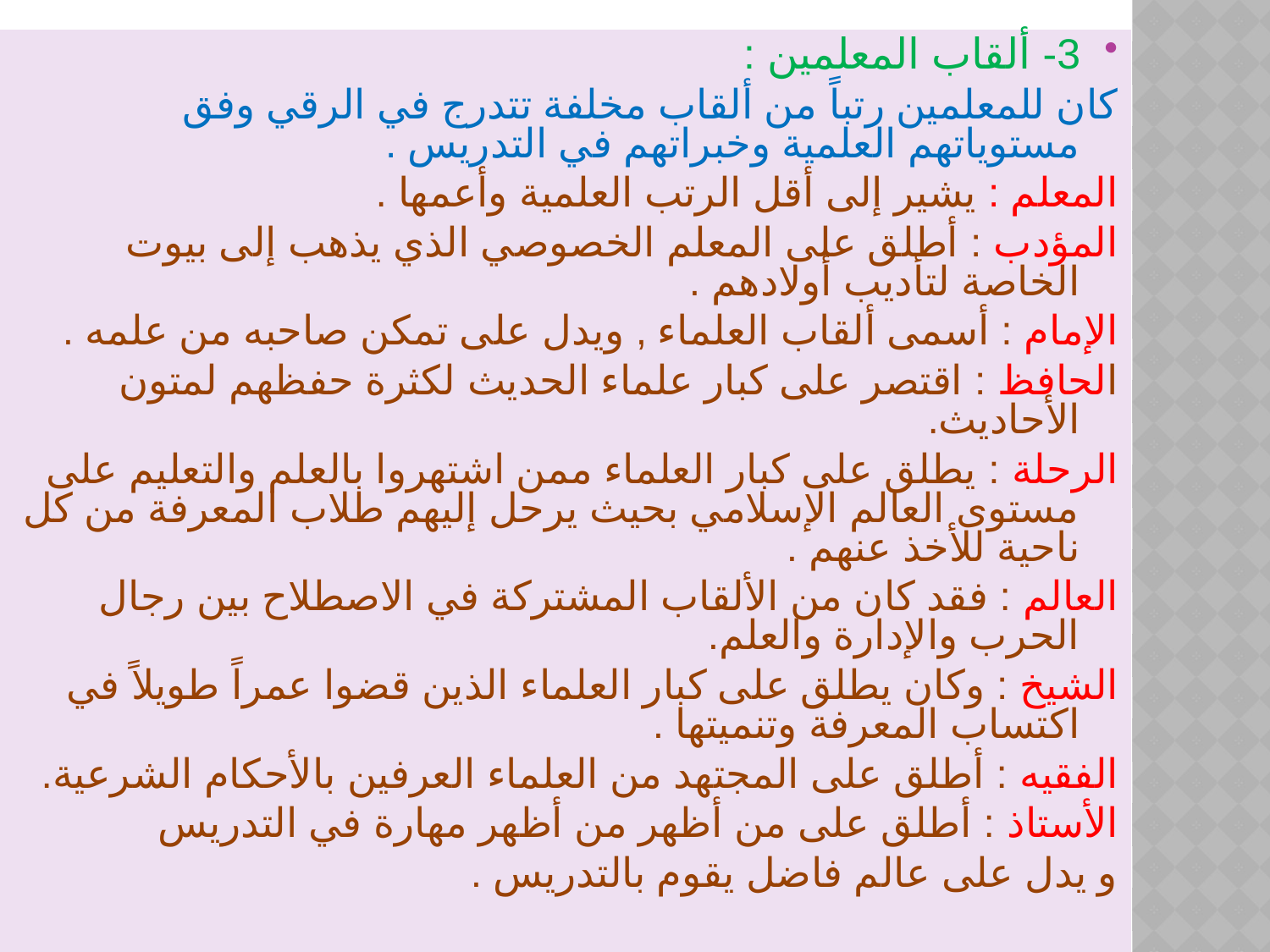

3- ألقاب المعلمين :
كان للمعلمين رتباً من ألقاب مخلفة تتدرج في الرقي وفق مستوياتهم العلمية وخبراتهم في التدريس .
المعلم : يشير إلى أقل الرتب العلمية وأعمها .
المؤدب : أطلق على المعلم الخصوصي الذي يذهب إلى بيوت الخاصة لتأديب أولادهم .
الإمام : أسمى ألقاب العلماء , ويدل على تمكن صاحبه من علمه .
الحافظ : اقتصر على كبار علماء الحديث لكثرة حفظهم لمتون الأحاديث.
الرحلة : يطلق على كبار العلماء ممن اشتهروا بالعلم والتعليم على مستوى العالم الإسلامي بحيث يرحل إليهم طلاب المعرفة من كل ناحية للأخذ عنهم .
العالم : فقد كان من الألقاب المشتركة في الاصطلاح بين رجال الحرب والإدارة والعلم.
الشيخ : وكان يطلق على كبار العلماء الذين قضوا عمراً طويلاً في اكتساب المعرفة وتنميتها .
الفقيه : أطلق على المجتهد من العلماء العرفين بالأحكام الشرعية.
الأستاذ : أطلق على من أظهر من أظهر مهارة في التدريس
و يدل على عالم فاضل يقوم بالتدريس .